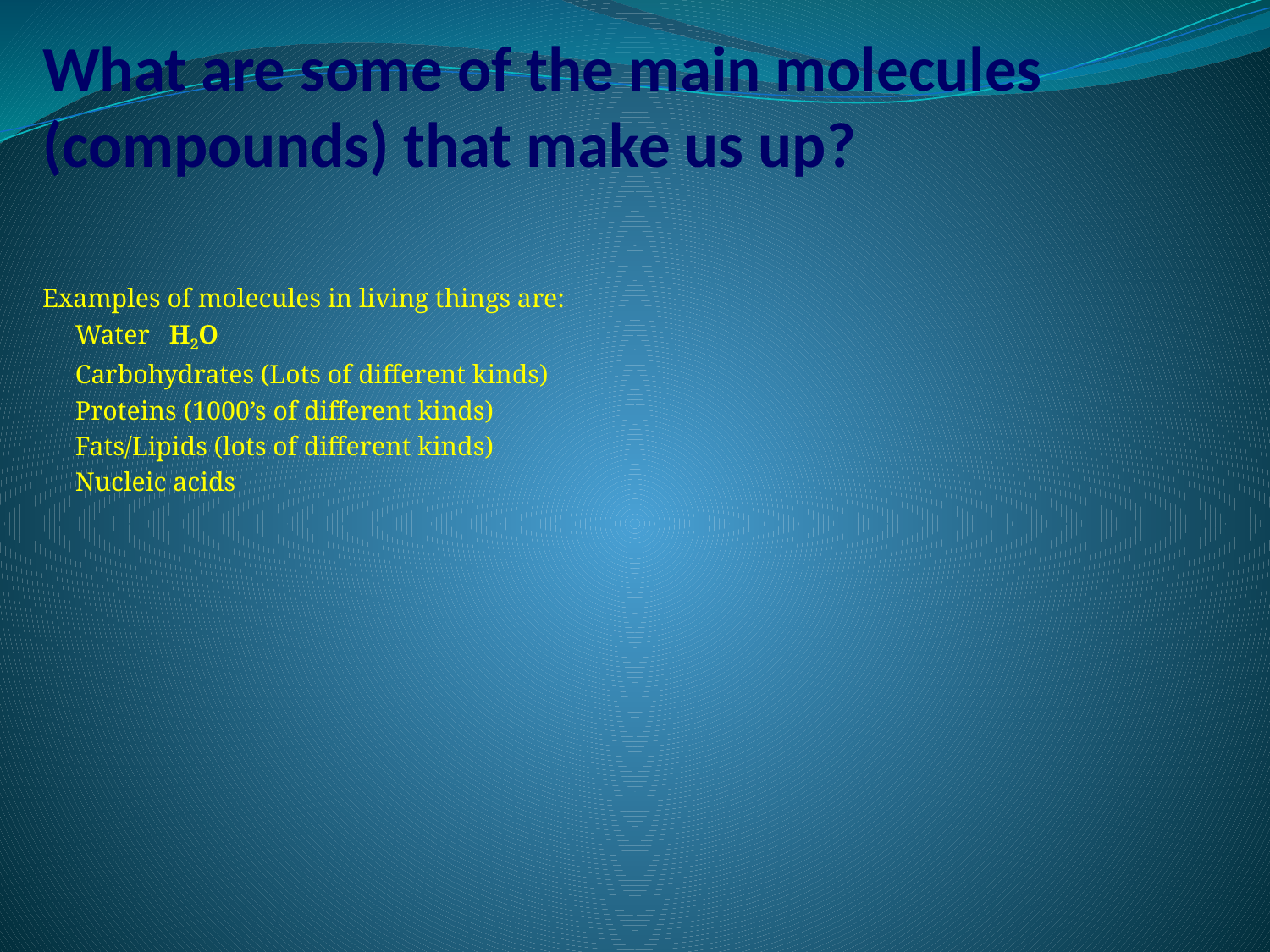

# What are some of the main molecules (compounds) that make us up?

Examples of molecules in living things are:
Water   H2O
Carbohydrates (Lots of different kinds)
Proteins (1000’s of different kinds)
Fats/Lipids (lots of different kinds)
Nucleic acids